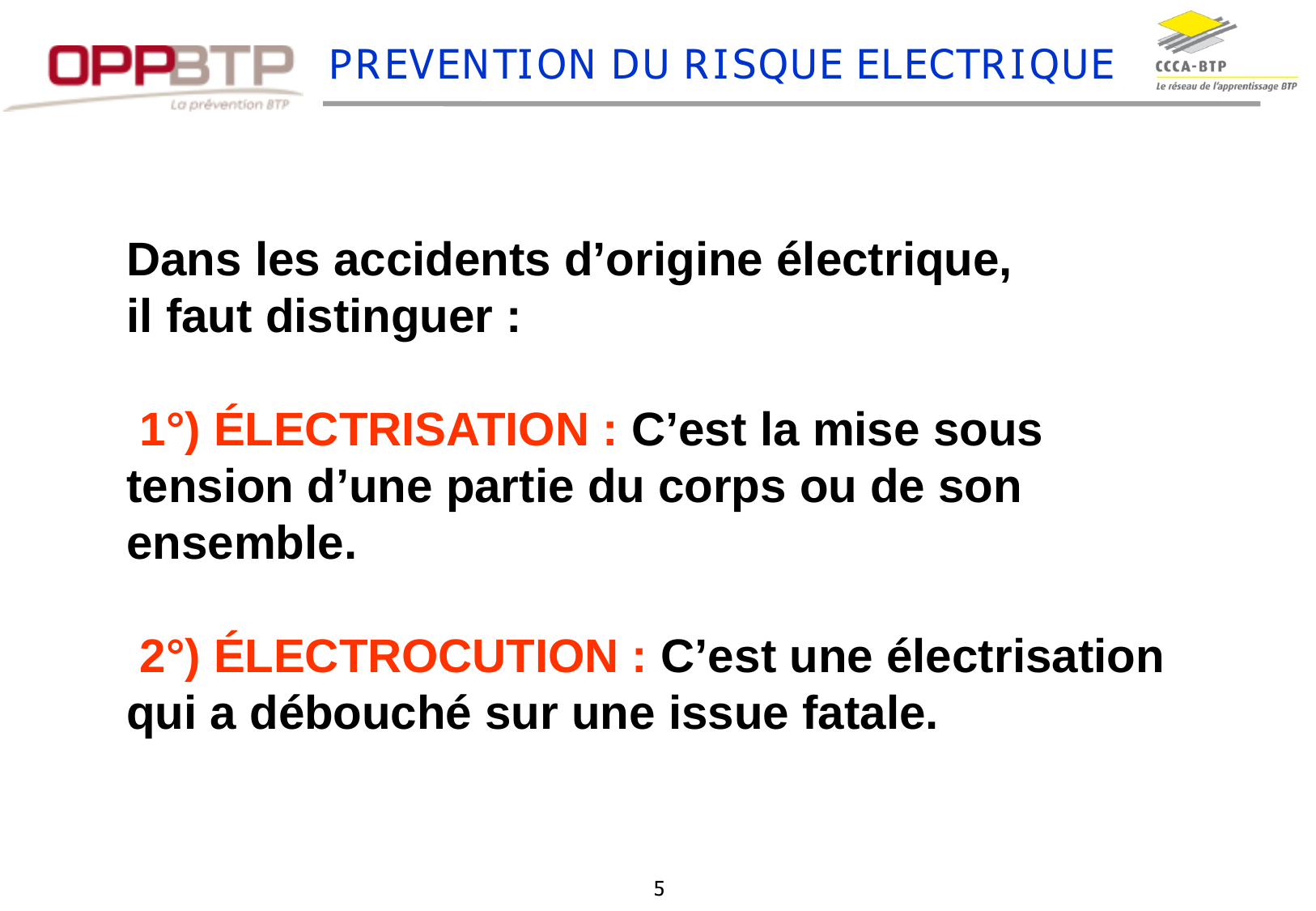

Dans les accidents d’origine électrique,
il faut distinguer :

 1°) ÉLECTRISATION : C’est la mise sous tension d’une partie du corps ou de son ensemble.

 2°) ÉLECTROCUTION : C’est une électrisation qui a débouché sur une issue fatale.